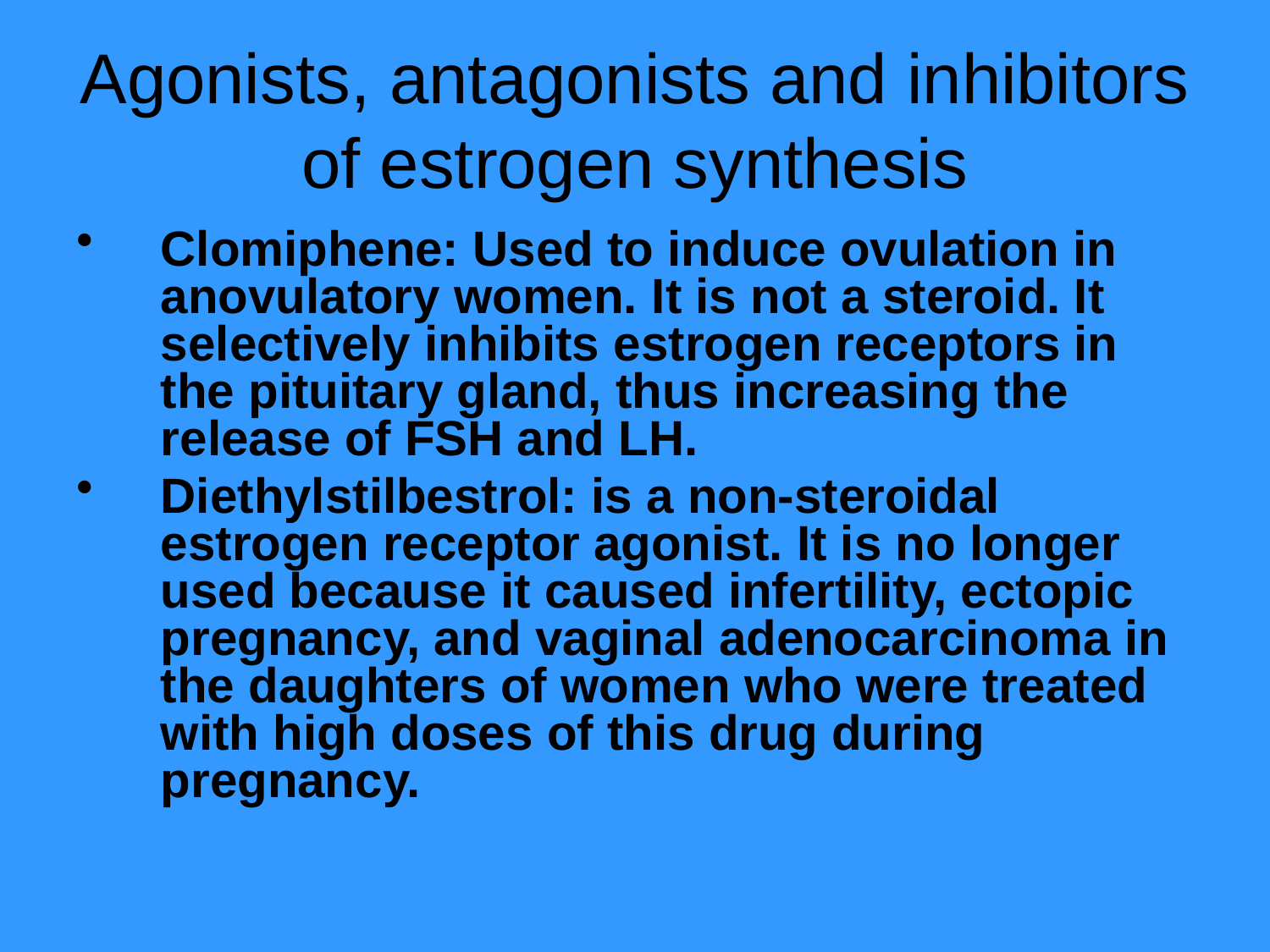

# Agonists, antagonists and inhibitors of estrogen synthesis
Clomiphene: Used to induce ovulation in anovulatory women. It is not a steroid. It selectively inhibits estrogen receptors in the pituitary gland, thus increasing the release of FSH and LH.
Diethylstilbestrol: is a non-steroidal estrogen receptor agonist. It is no longer used because it caused infertility, ectopic pregnancy, and vaginal adenocarcinoma in the daughters of women who were treated with high doses of this drug during pregnancy.